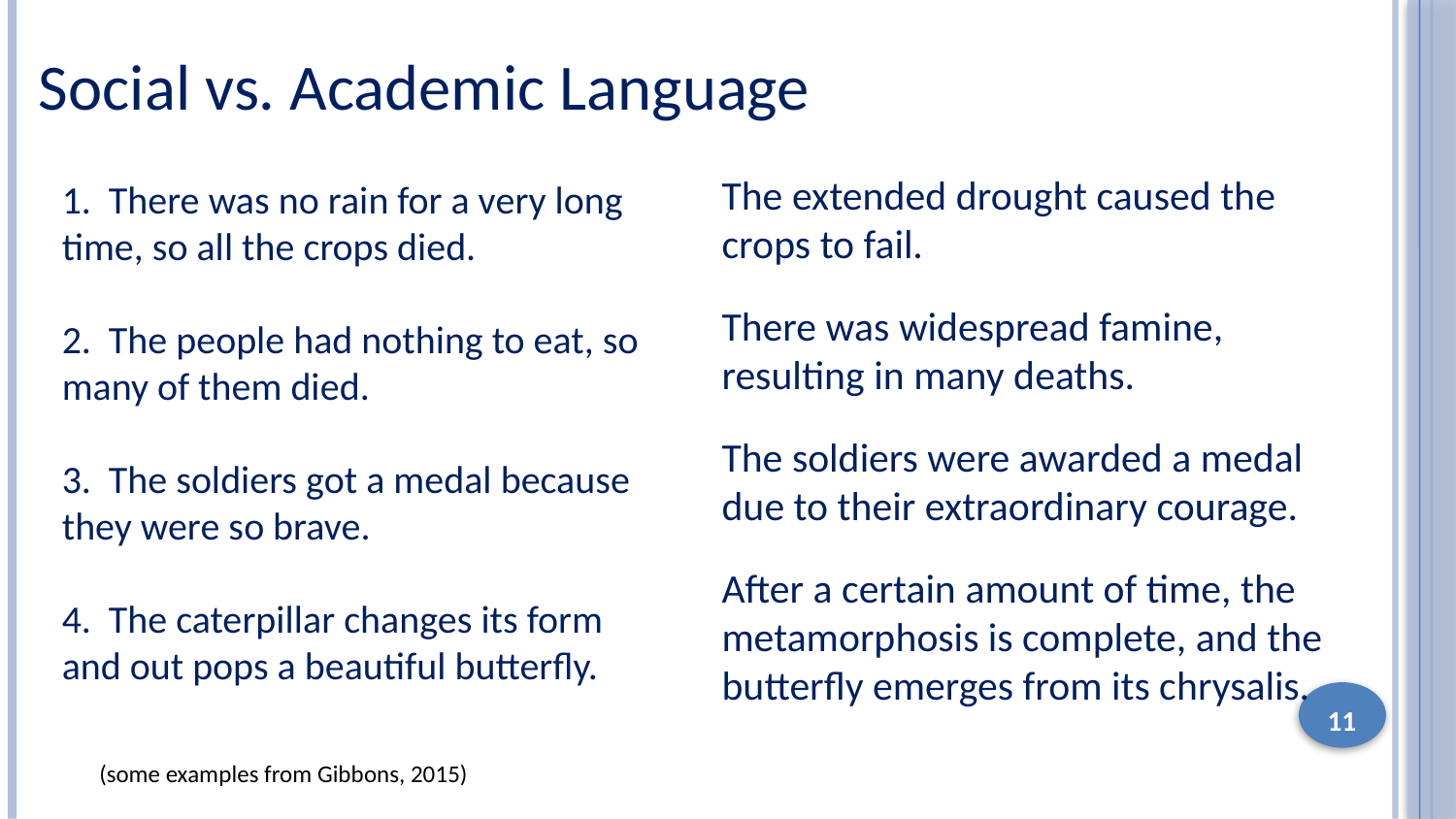

Social vs. Academic Language
The extended drought caused the crops to fail.

There was widespread famine, resulting in many deaths.

The soldiers were awarded a medal due to their extraordinary courage.
After a certain amount of time, the metamorphosis is complete, and the butterfly emerges from its chrysalis.

1.  There was no rain for a very long time, so all the crops died.

2.  The people had nothing to eat, so many of them died.

3.  The soldiers got a medal because they were so brave.

4.  The caterpillar changes its form and out pops a beautiful butterfly.

11
(some examples from Gibbons, 2015)